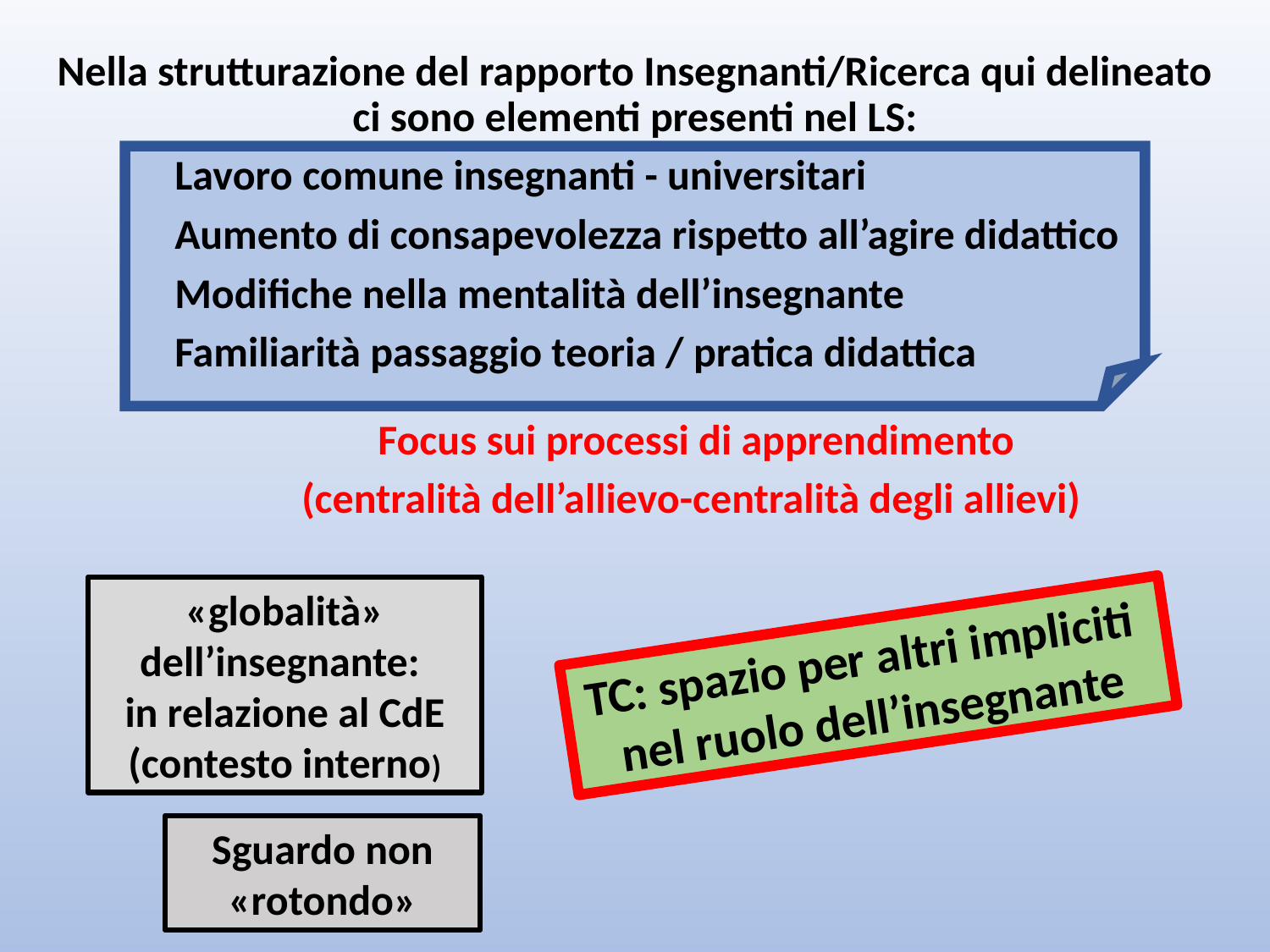

Nella strutturazione del rapporto Insegnanti/Ricerca qui delineato ci sono elementi presenti nel LS:
	Lavoro comune insegnanti - universitari
	Aumento di consapevolezza rispetto all’agire didattico
	Modifiche nella mentalità dell’insegnante
	Familiarità passaggio teoria / pratica didattica

		        Focus sui processi di apprendimento
		(centralità dell’allievo-centralità degli allievi)

«globalità» dell’insegnante:
in relazione al CdE
(contesto interno)
TC: spazio per altri impliciti
nel ruolo dell’insegnante
Sguardo non «rotondo»